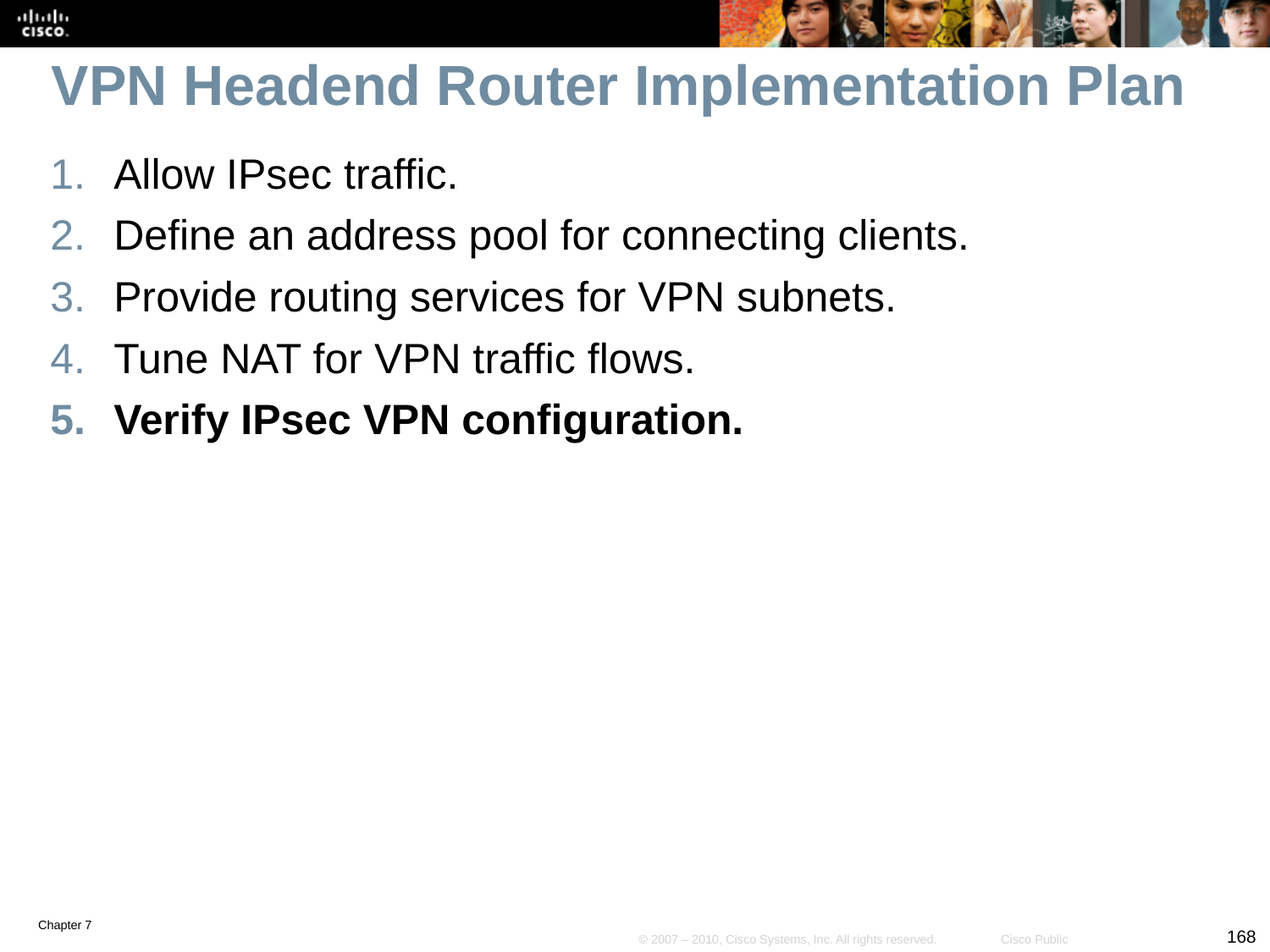

# VPN Headend Router Implementation Plan
Allow IPsec traffic.
Define an address pool for connecting clients.
Provide routing services for VPN subnets.
Tune NAT for VPN traffic flows.
Verify IPsec VPN configuration.